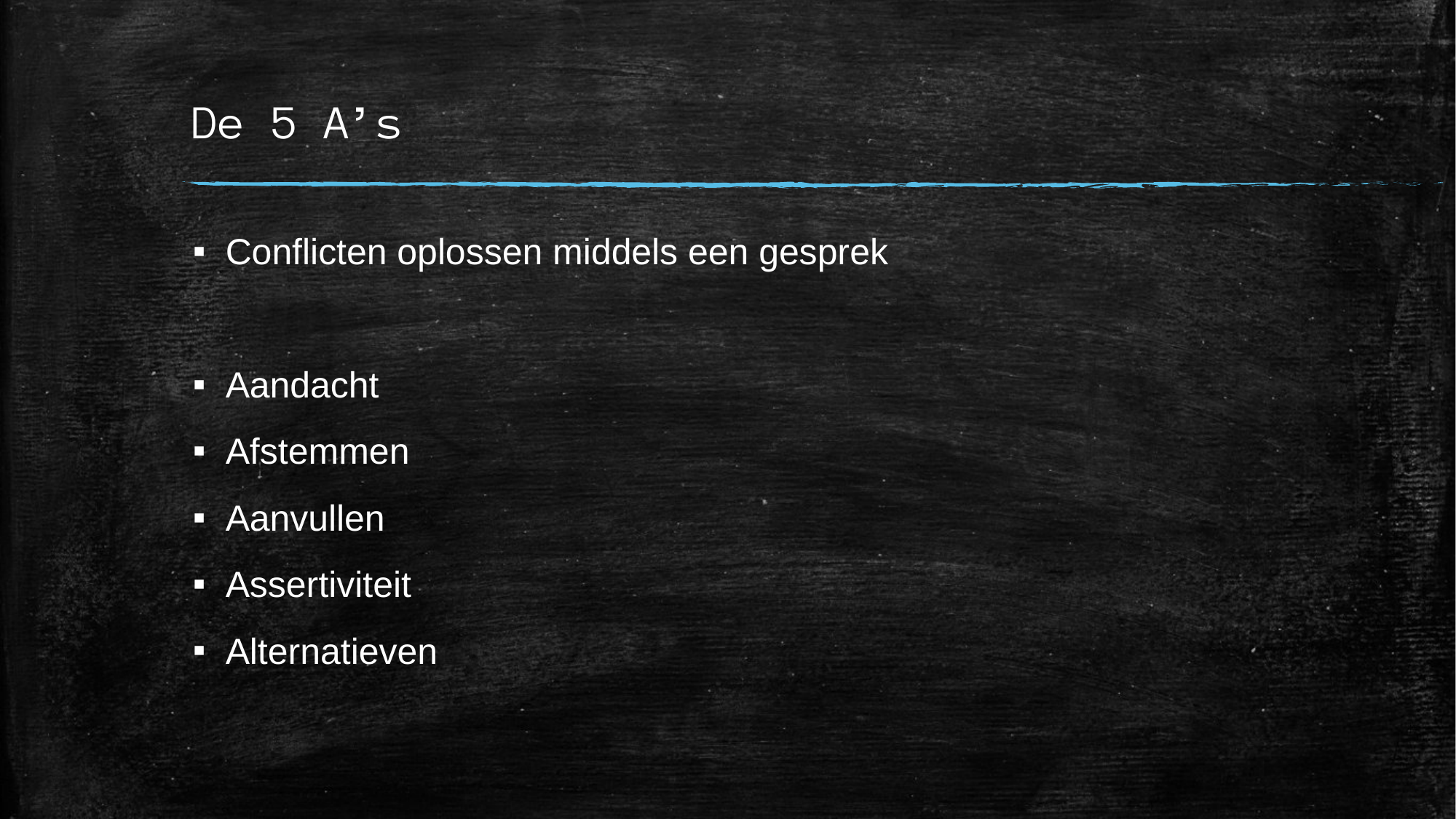

# De 5 A’s
Conflicten oplossen middels een gesprek

Aandacht
Afstemmen
Aanvullen
Assertiviteit
Alternatieven